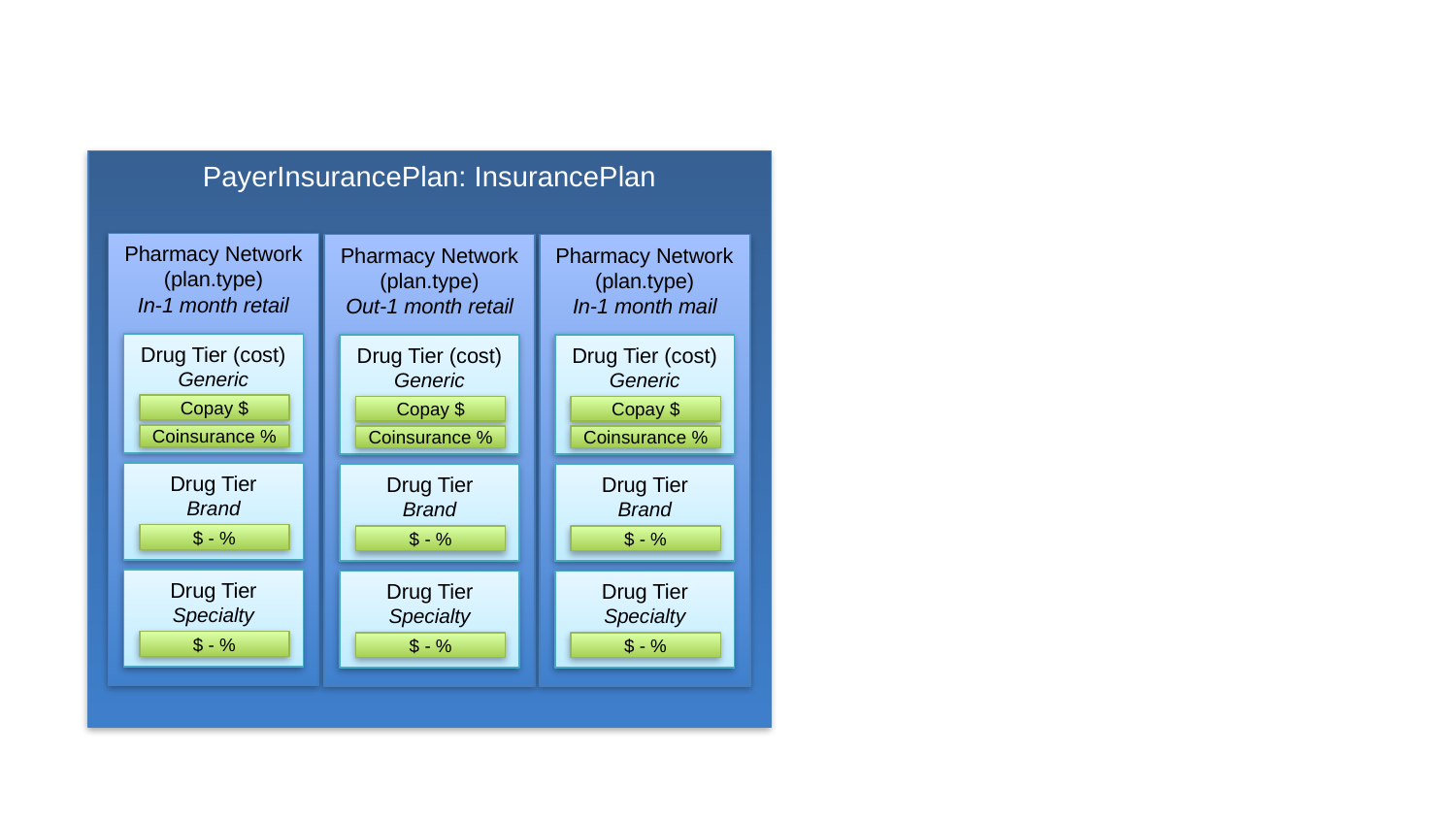

PayerInsurancePlan: InsurancePlan
Pharmacy Network (plan.type)
In-1 month retail
Drug Tier (cost)
Generic
Copay $
Coinsurance %
Drug Tier
Brand
$ - %
Drug Tier
Specialty
$ - %
Pharmacy Network (plan.type)
Out-1 month retail
Drug Tier (cost)
Generic
Copay $
Coinsurance %
Drug Tier
Brand
$ - %
Drug Tier
Specialty
$ - %
Pharmacy Network (plan.type)
In-1 month mail
Drug Tier (cost)
Generic
Copay $
Coinsurance %
Drug Tier
Brand
$ - %
Drug Tier
Specialty
$ - %